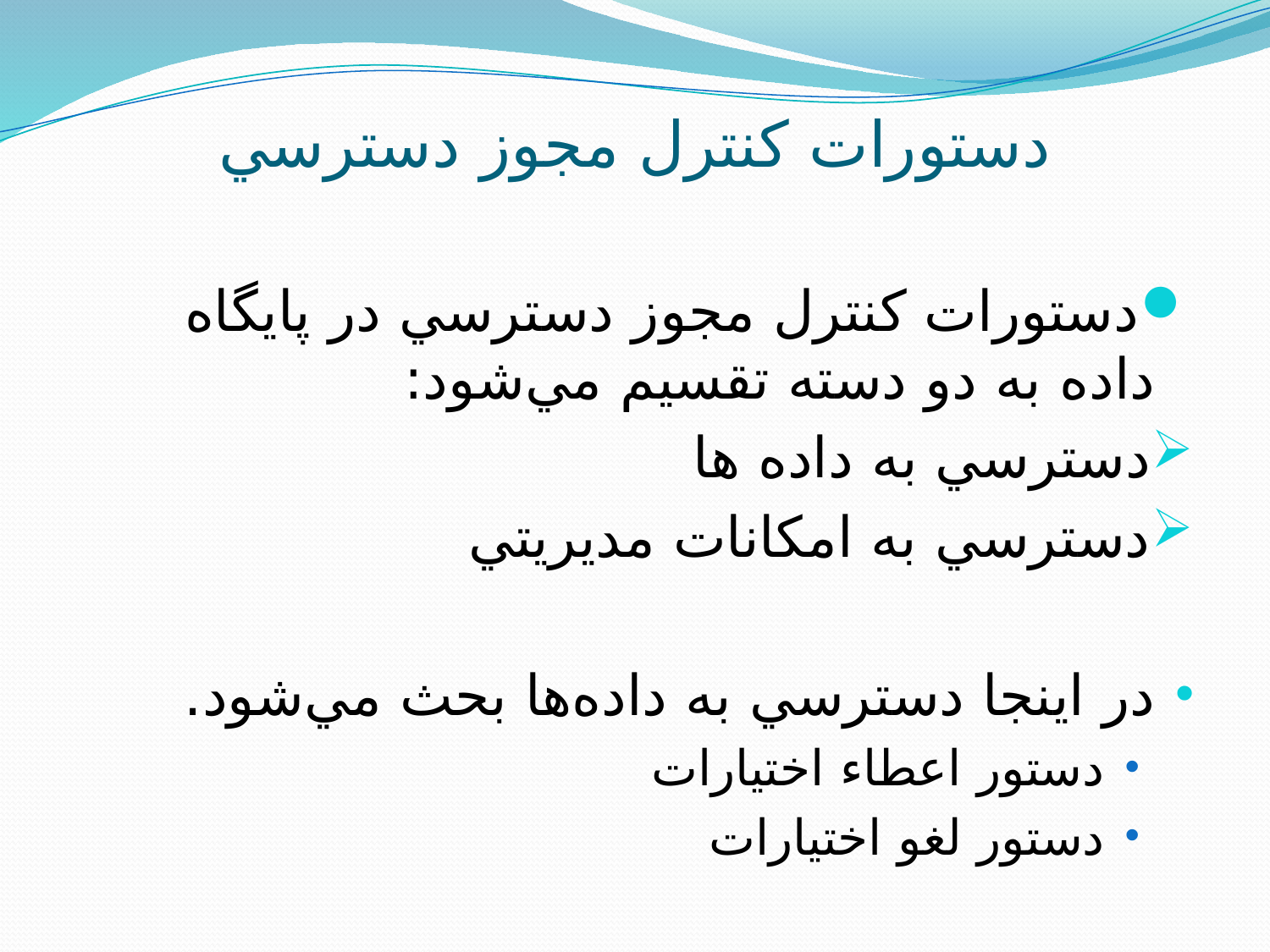

# دستورات کنترل مجوز دسترسي
دستورات کنترل مجوز دسترسي در پايگاه داده به دو دسته تقسيم مي‌شود:
دسترسي به داده ها
دسترسي به امکانات مديريتي

در اينجا دسترسي به داده‌ها بحث مي‌شود.
دستور اعطاء اختيارات
دستور لغو اختيارات